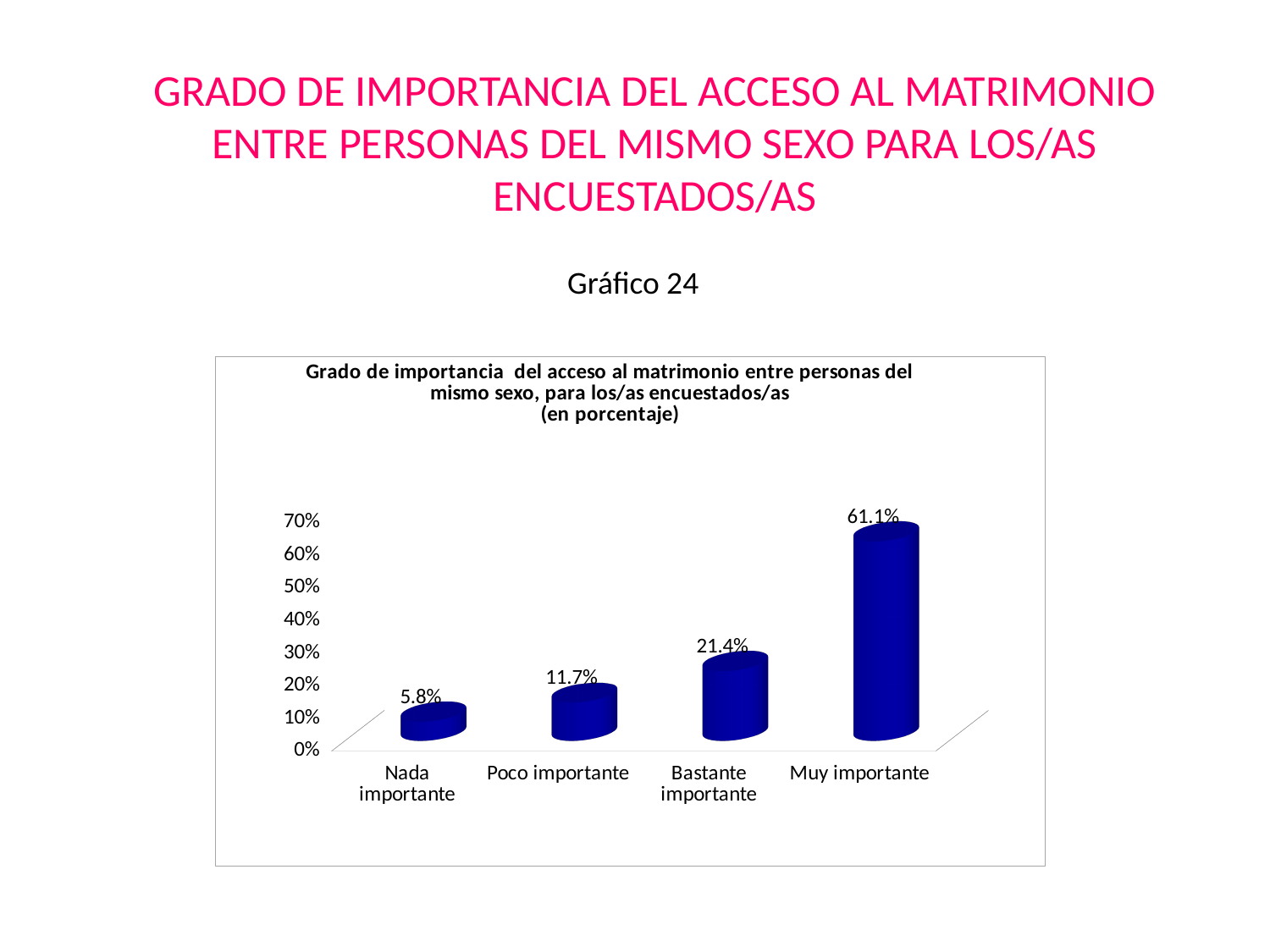

GRADO DE IMPORTANCIA DEL ACCESO AL MATRIMONIO ENTRE PERSONAS DEL MISMO SEXO PARA LOS/AS ENCUESTADOS/AS
Gráfico 24

[unsupported chart]